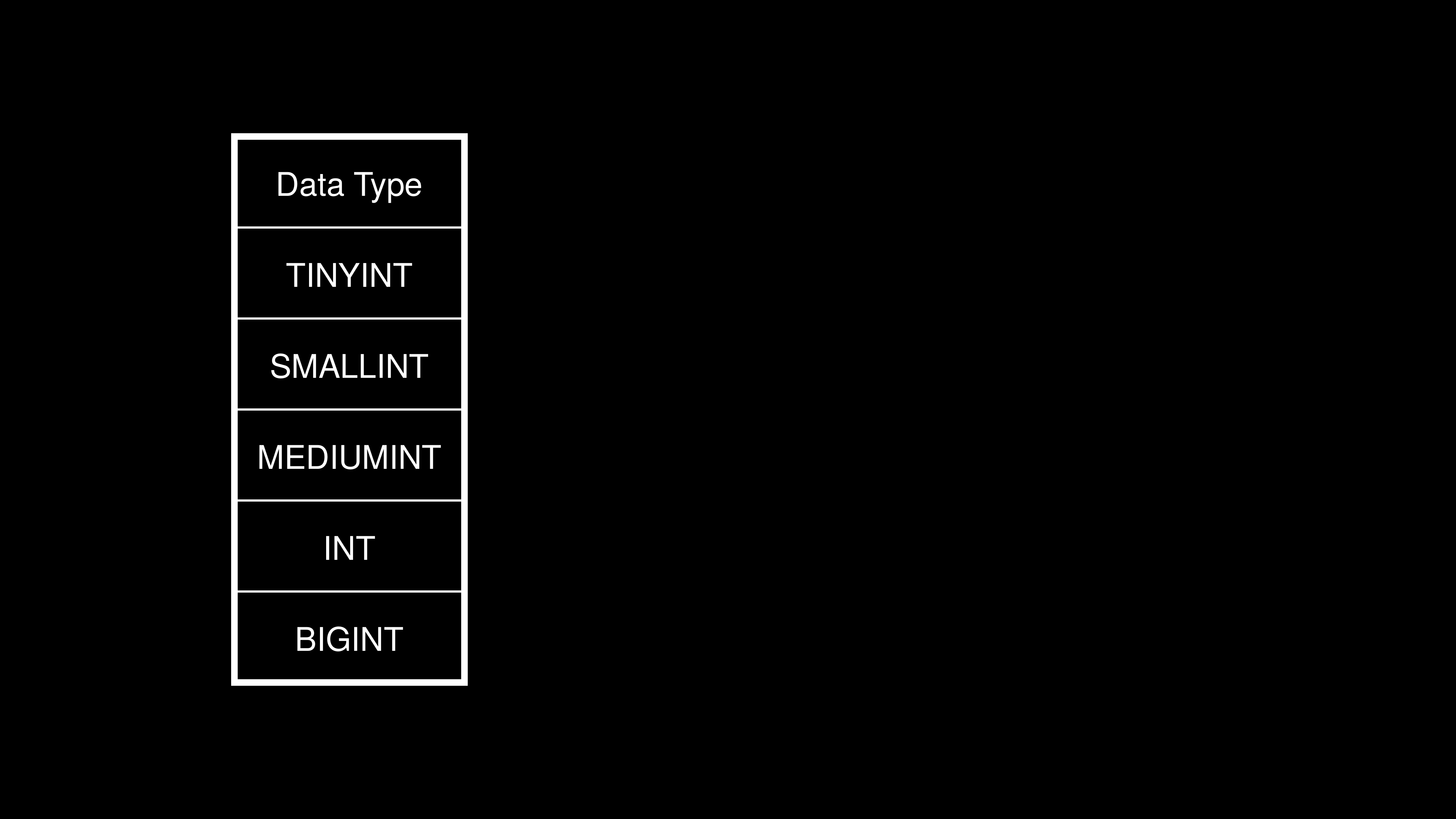

| Data Type |
| --- |
| TINYINT |
| SMALLINT |
| MEDIUMINT |
| INT |
| BIGINT |